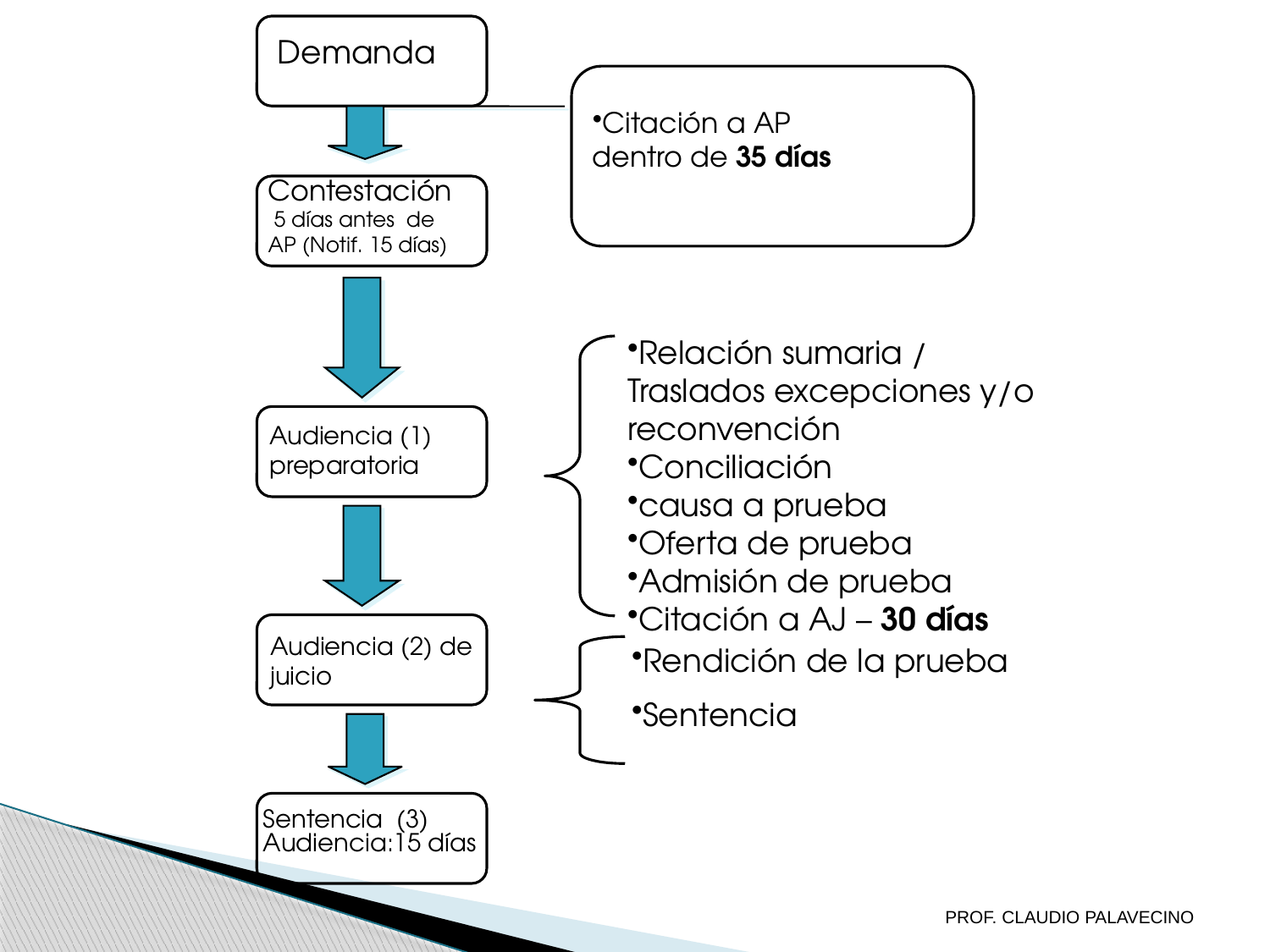

Demanda
Citación a AP
dentro de 35 días

Contestación
 5 días antes  de
AP (Notif. 15 días)

Relación sumaria / Traslados excepciones y/o reconvención
Conciliación
causa a prueba
Oferta de prueba
Admisión de prueba
Citación a AJ – 30 días

Audiencia (1) preparatoria

Audiencia (2) de juicio
Rendición de la prueba
Sentencia

Sentencia  (3) Audiencia:15 días

PROF. CLAUDIO PALAVECINO